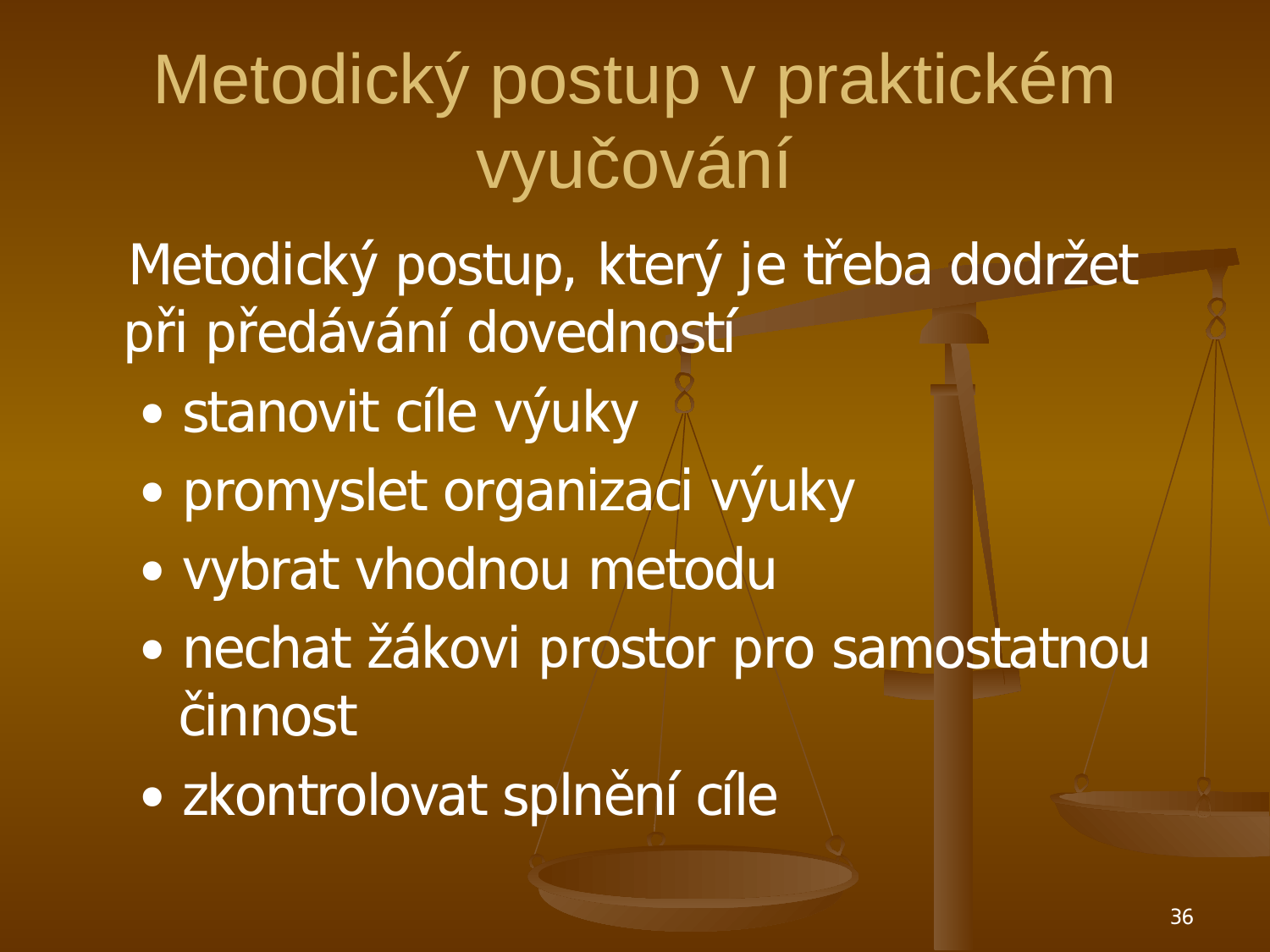

# Metodický postup v praktickém vyučování
   Metodický postup, který je třeba dodržet při předávání dovedností
• stanovit cíle výuky
• promyslet organizaci výuky
• vybrat vhodnou metodu
• nechat žákovi prostor pro samostatnou činnost
• zkontrolovat splnění cíle
36